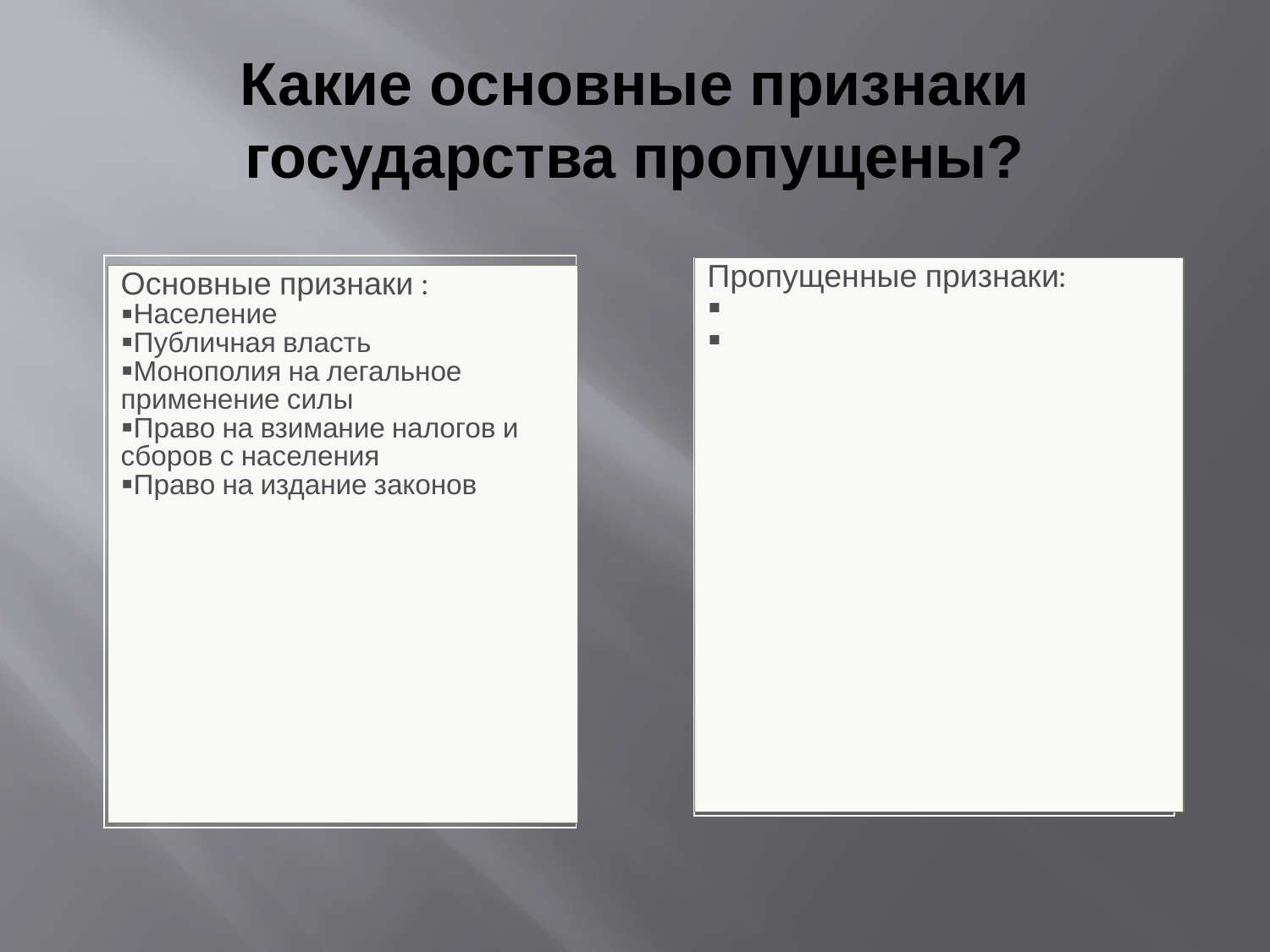

# Какие основные признаки государства пропущены?
|  |
| --- |
|  |
| --- |
| Пропущенные признаки: |
| --- |
| Основные признаки : Население Публичная власть Монополия на легальное применение силы Право на взимание налогов и сборов с населения Право на издание законов |
| --- |